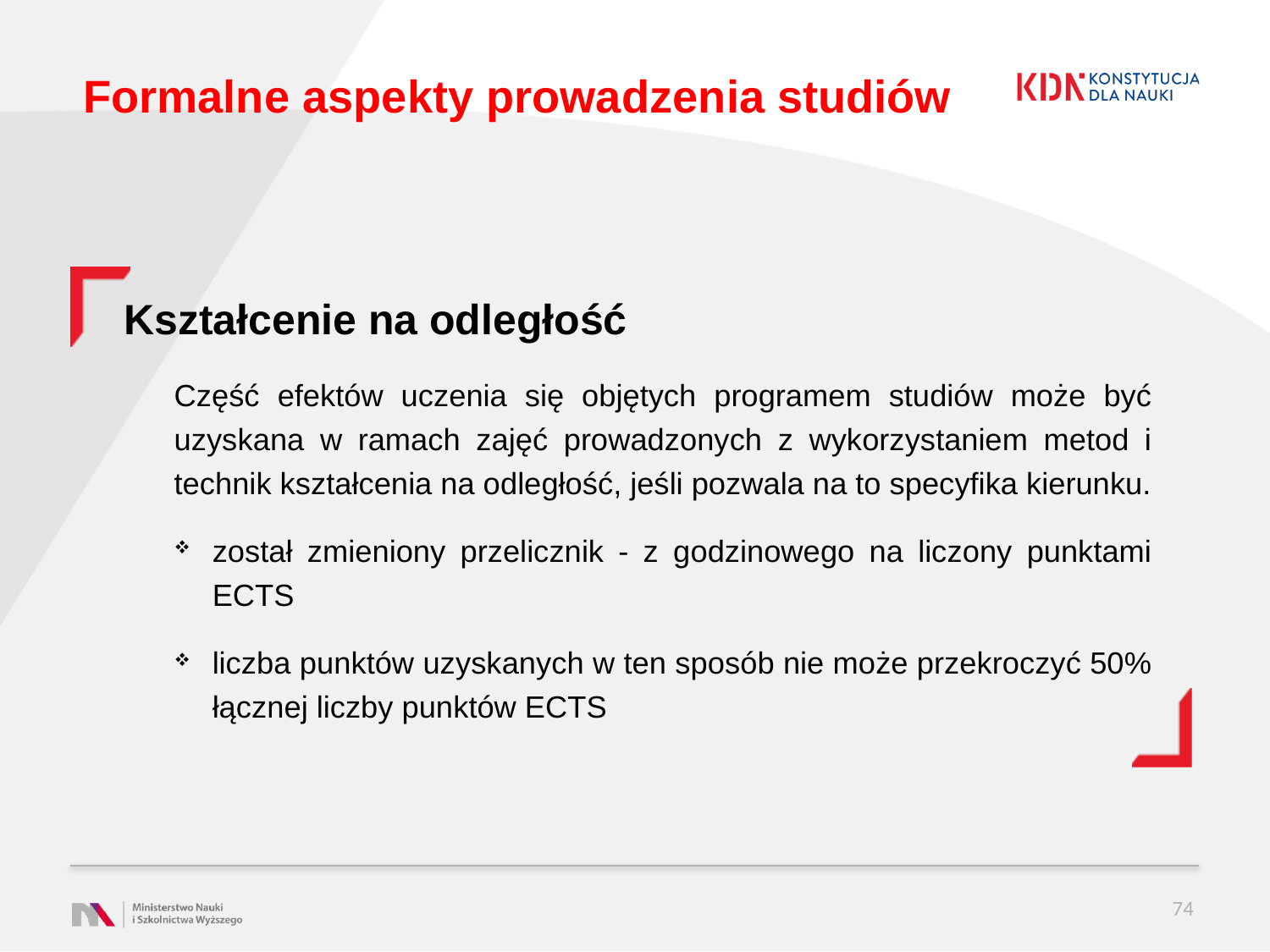

# Formalne aspekty prowadzenia studiów
Kształcenie na odległość
Część efektów uczenia się objętych programem studiów może być uzyskana w ramach zajęć prowadzonych z wykorzystaniem metod i technik kształcenia na odległość, jeśli pozwala na to specyfika kierunku.
został zmieniony przelicznik - z godzinowego na liczony punktami ECTS
liczba punktów uzyskanych w ten sposób nie może przekroczyć 50% łącznej liczby punktów ECTS
74